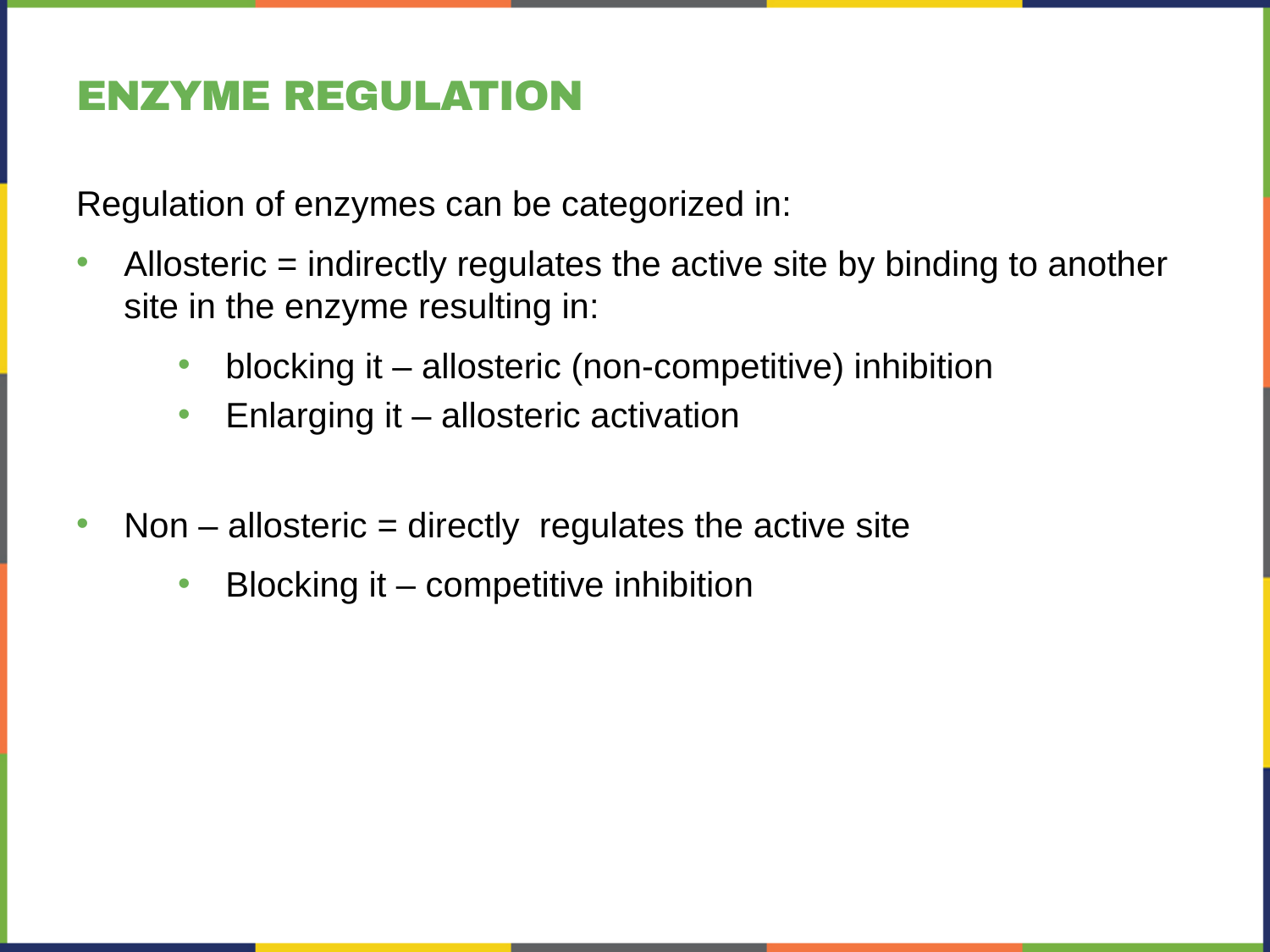

# Enzyme regulation
Regulation of enzymes can be categorized in:
Allosteric = indirectly regulates the active site by binding to another site in the enzyme resulting in:
blocking it – allosteric (non-competitive) inhibition
Enlarging it – allosteric activation

Non – allosteric = directly  regulates the active site
Blocking it – competitive inhibition